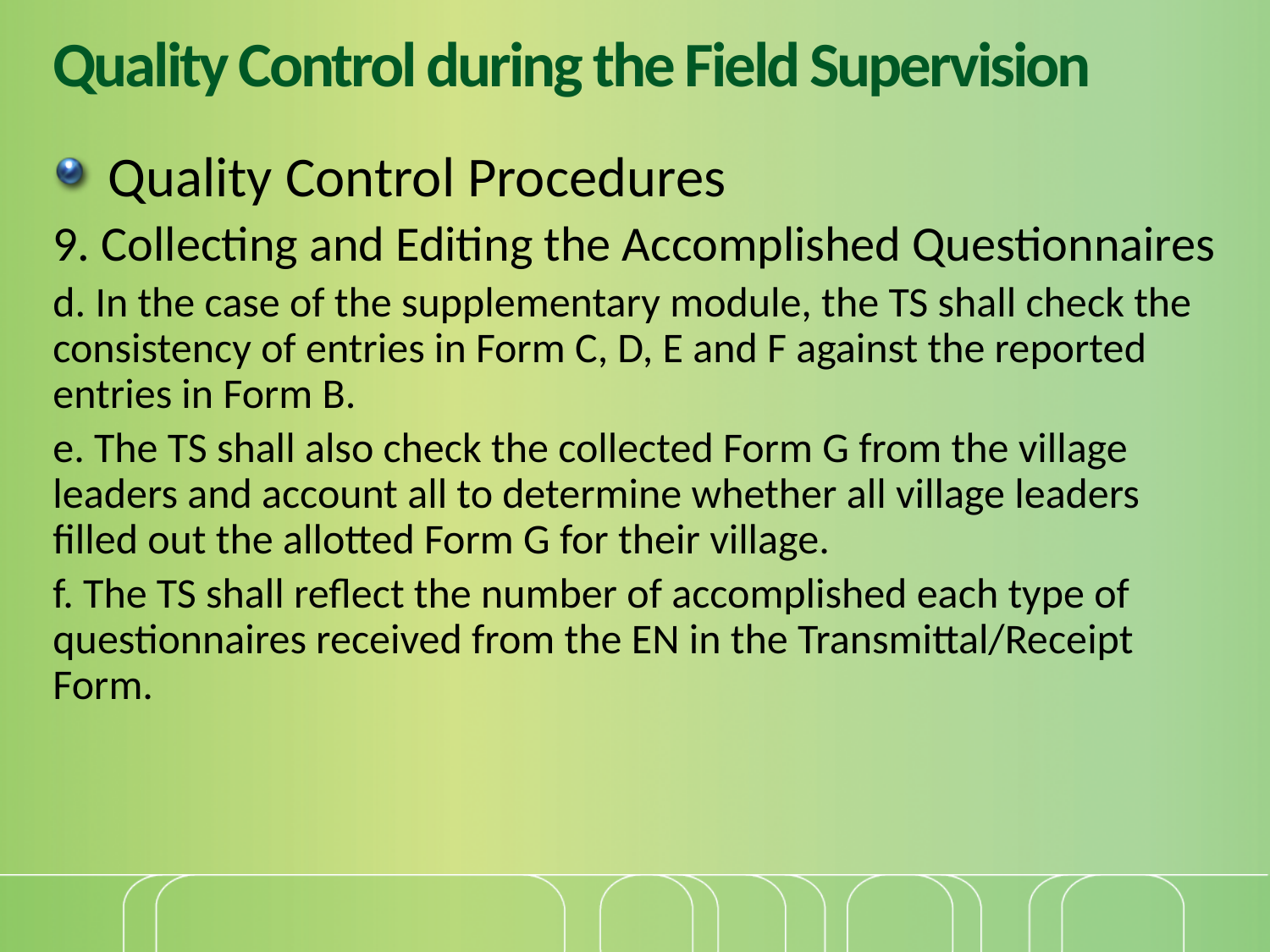

# Quality Control during the Field Supervision
Quality Control Procedures
9. Collecting and Editing the Accomplished Questionnaires
d. In the case of the supplementary module, the TS shall check the consistency of entries in Form C, D, E and F against the reported entries in Form B.
e. The TS shall also check the collected Form G from the village leaders and account all to determine whether all village leaders filled out the allotted Form G for their village.
f. The TS shall reflect the number of accomplished each type of questionnaires received from the EN in the Transmittal/Receipt Form.